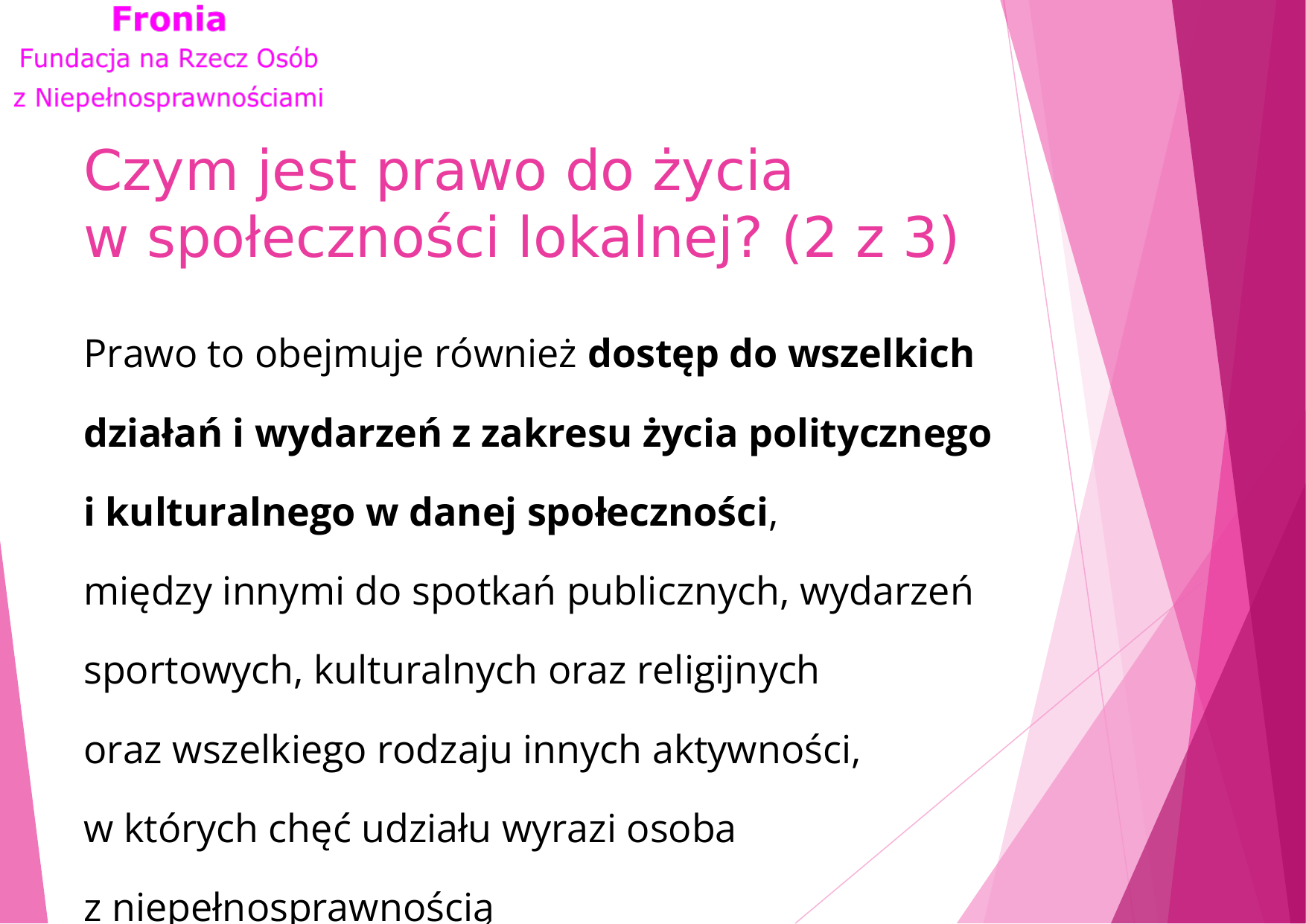

# Czym jest prawo do życia w społeczności lokalnej? (2 z 3)
Prawo to obejmuje również dostęp do wszelkich działań i wydarzeń z zakresu życia politycznego i kulturalnego w danej społeczności, między innymi do spotkań publicznych, wydarzeń sportowych, kulturalnych oraz religijnych oraz wszelkiego rodzaju innych aktywności, w których chęć udziału wyrazi osoba z niepełnosprawnością